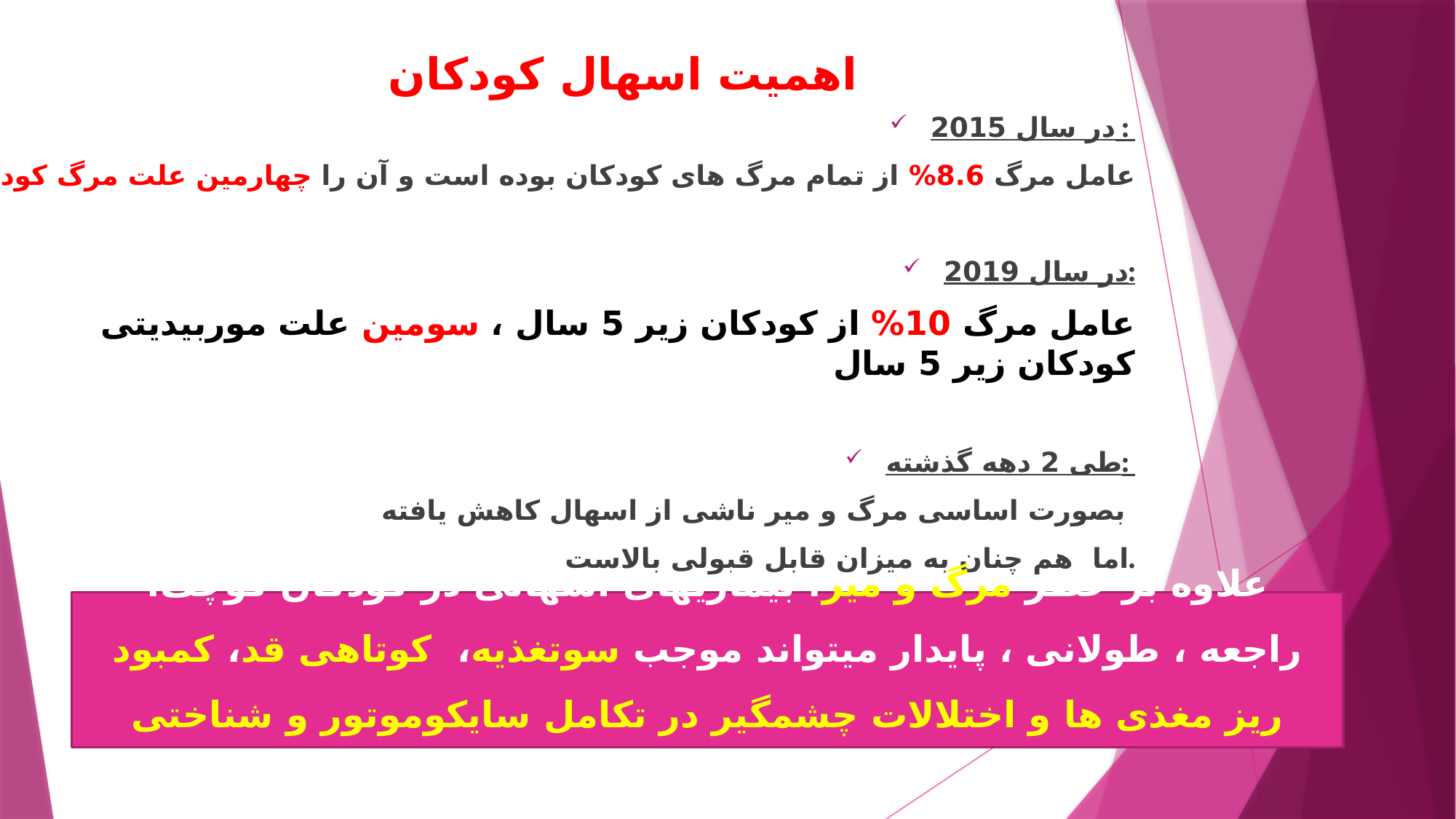

# اهمیت اسهال کودکان
در سال 2015 :
عامل مرگ 8.6% از تمام مرگ های کودکان بوده است و آن را چهارمین علت مرگ کودکان در تمام جهان

در سال 2019:
                         عامل مرگ 10% از کودکان زیر 5 سال ، سومین علت موربیدیتی کودکان زیر 5 سال

طی 2 دهه گذشته:
بصورت اساسی مرگ و میر ناشی از اسهال کاهش یافته
اما  هم چنان به میزان قابل قبولی بالاست.
 اکثر اپیزودهای اسهال در آفریقا و جنوب آسیا رخ داده اند.

علاوه بر خطر مرگ و میر، بیماریهای اسهالی در کودکان کوچک، راجعه ، طولانی ، پایدار میتواند موجب سوتغذیه،  کوتاهی قد، کمبود ریز مغذی ها و اختلالات چشمگیر در تکامل سایکوموتور و شناختی شود.